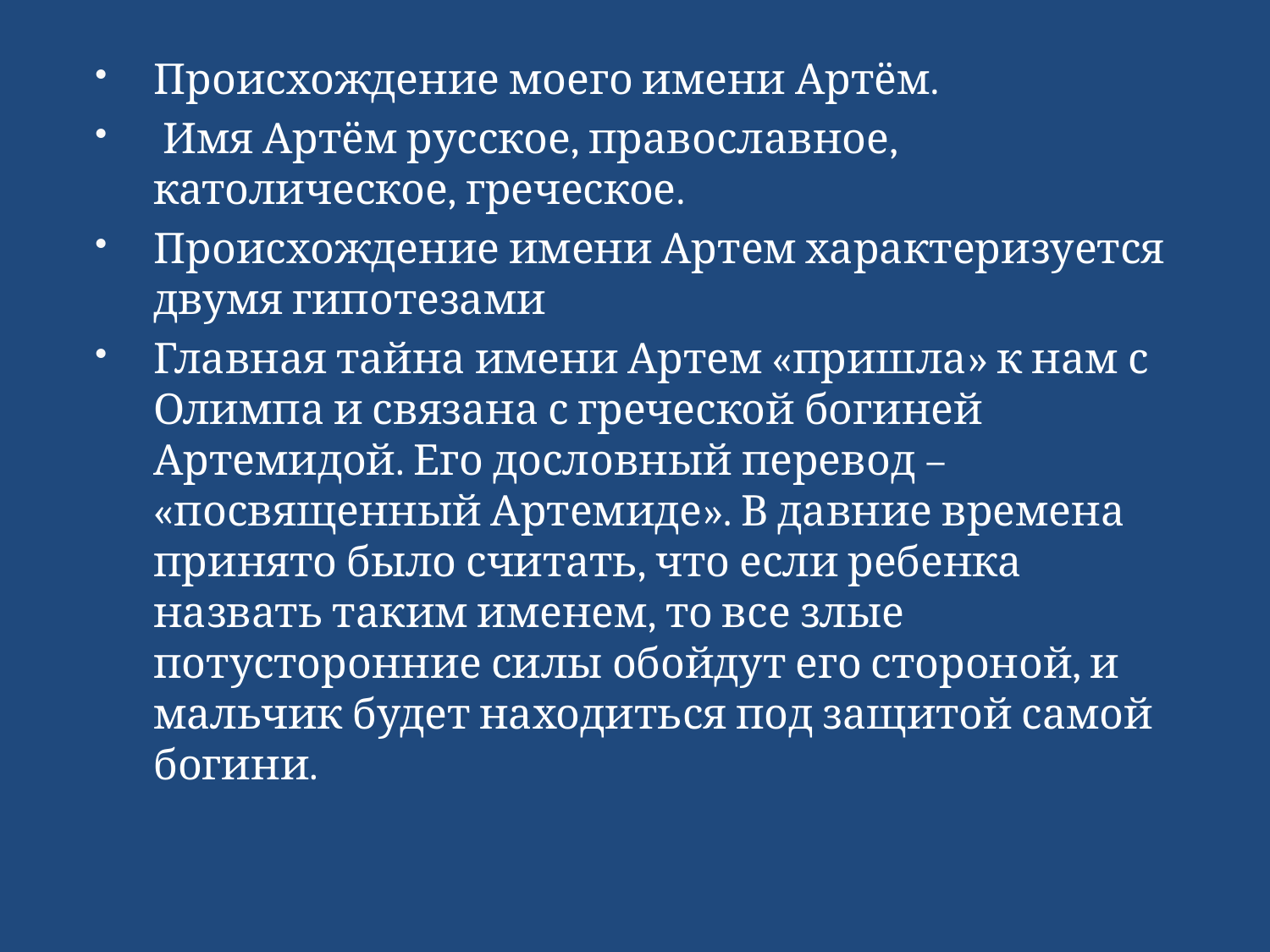

Происхождение моего имени Артём.
 Имя Артём русское, православное, католическое, греческое.
Происхождение имени Артем характеризуется двумя гипотезами
Главная тайна имени Артем «пришла» к нам с Олимпа и связана с греческой богиней Артемидой. Его дословный перевод – «посвященный Артемиде». В давние времена принято было считать, что если ребенка назвать таким именем, то все злые потусторонние силы обойдут его стороной, и мальчик будет находиться под защитой самой богини.